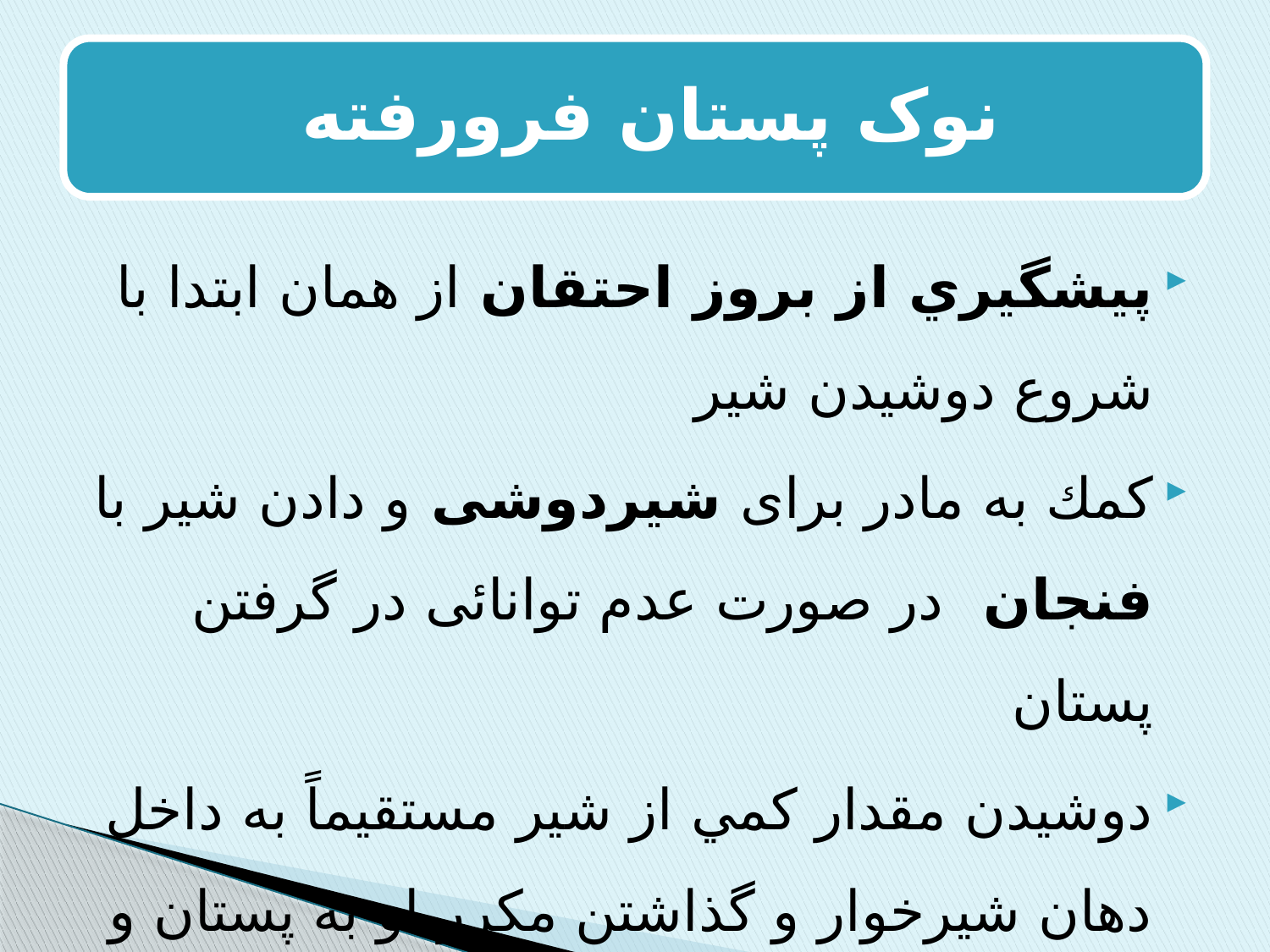

نوک پستان فرورفته
پيشگيري از بروز احتقان از همان ابتدا با شروع دوشیدن شیر
كمك به مادر برای شیردوشی و دادن شیر با فنجان  در صورت عدم توانائی در گرفتن پستان
دوشیدن مقدار كمي از شير مستقيماً به داخل دهان شيرخوار و گذاشتن مكرر او به پستان و مشاور شیردهی درصورت نیاز